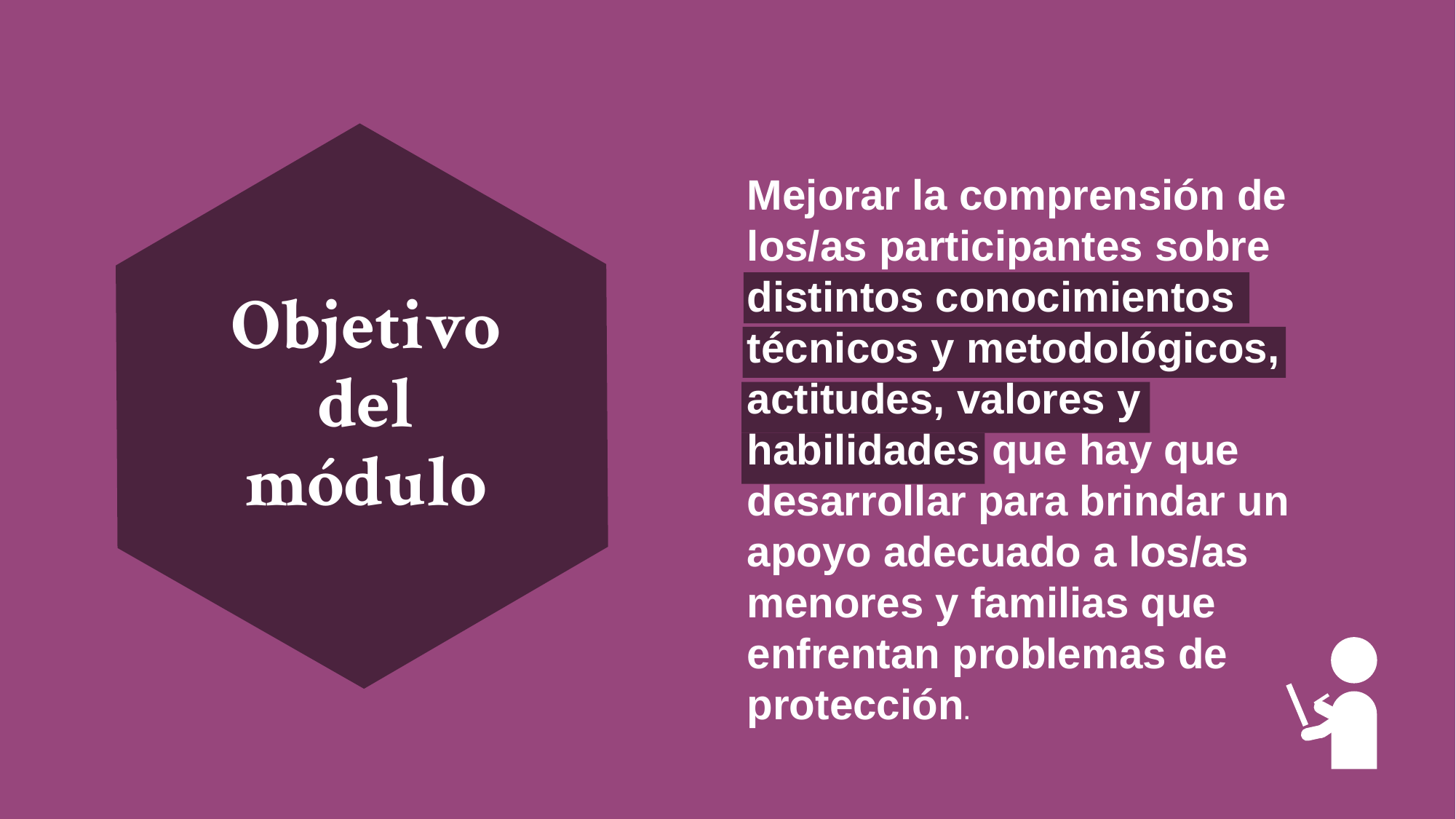

Mejorar la comprensión de los/as participantes sobre distintos conocimientos técnicos y metodológicos, actitudes, valores y habilidades que hay que desarrollar para brindar un apoyo adecuado a los/as menores y familias que enfrentan problemas de protección.

# Objetivo del módulo